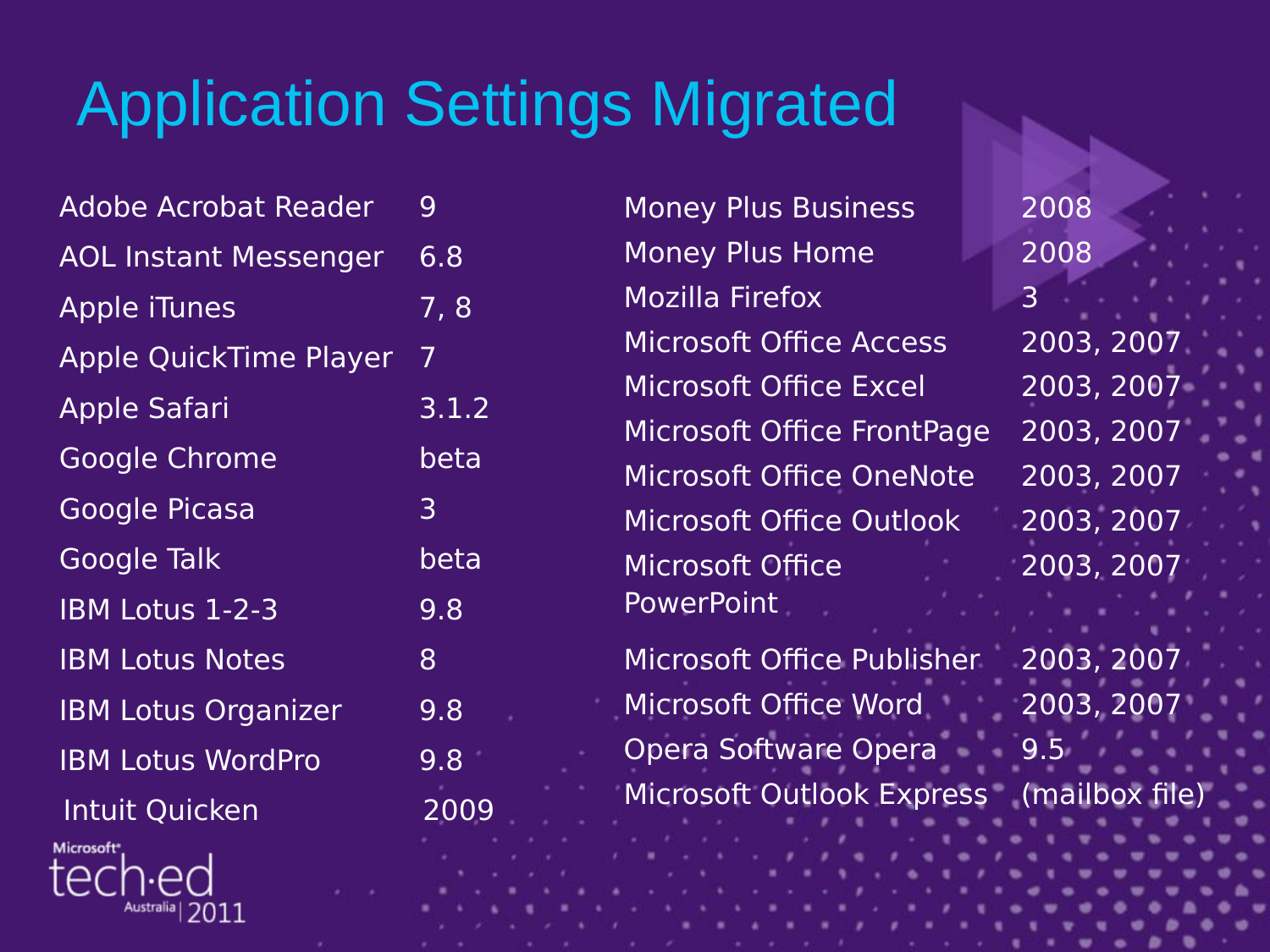

# Application Settings Migrated
| Adobe Acrobat Reader | 9 |
| --- | --- |
| AOL Instant Messenger | 6.8 |
| Apple iTunes | 7, 8 |
| Apple QuickTime Player | 7 |
| Apple Safari | 3.1.2 |
| Google Chrome | beta |
| Google Picasa | 3 |
| Google Talk | beta |
| IBM Lotus 1-2-3 | 9.8 |
| IBM Lotus Notes | 8 |
| IBM Lotus Organizer | 9.8 |
| IBM Lotus WordPro | 9.8 |
| Intuit Quicken | 2009 |
| Money Plus Business | 2008 |
| --- | --- |
| Money Plus Home | 2008 |
| Mozilla Firefox | 3 |
| Microsoft Office Access | 2003, 2007 |
| Microsoft Office Excel | 2003, 2007 |
| Microsoft Office FrontPage | 2003, 2007 |
| Microsoft Office OneNote | 2003, 2007 |
| Microsoft Office Outlook | 2003, 2007 |
| Microsoft Office PowerPoint | 2003, 2007 |
| Microsoft Office Publisher | 2003, 2007 |
| Microsoft Office Word | 2003, 2007 |
| Opera Software Opera | 9.5 |
| Microsoft Outlook Express | (mailbox file) |